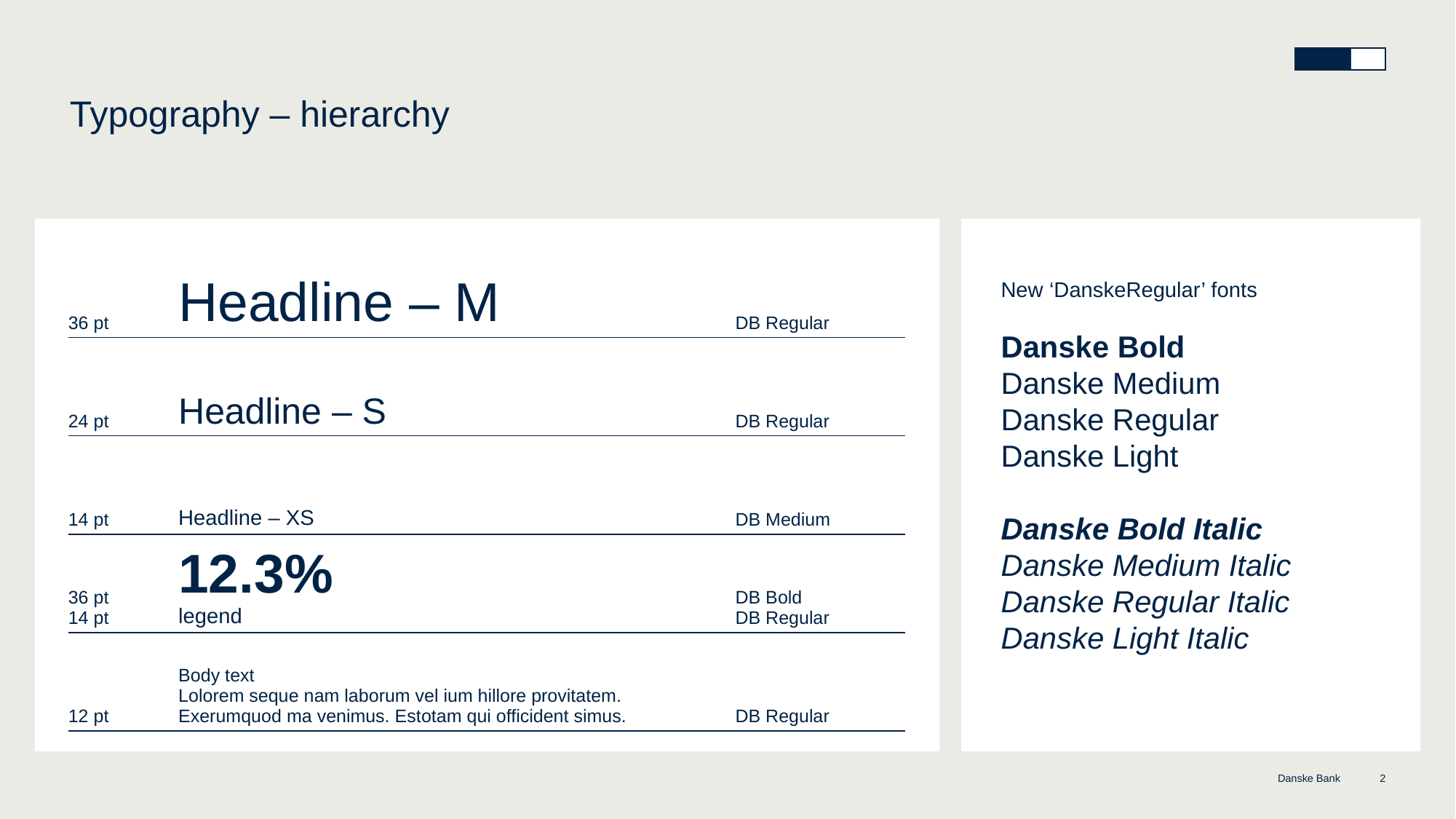

# Typography – hierarchy

| 36 pt | Headline – M | DB Regular |
| --- | --- | --- |
| 24 pt | Headline – S | DB Regular |
| 14 pt | Headline – XS | DB Medium |
| 36 pt 14 pt | 12.3% legend | DB Bold DB Regular |
| 12 pt | Body text Lolorem seque nam laborum vel ium hillore provitatem. Exerumquod ma venimus. Estotam qui officident simus. | DB Regular |
New ‘DanskeRegular’ fonts

Danske Bold
Danske Medium
Danske Regular
Danske Light

Danske Bold Italic
Danske Medium Italic
Danske Regular Italic
Danske Light Italic